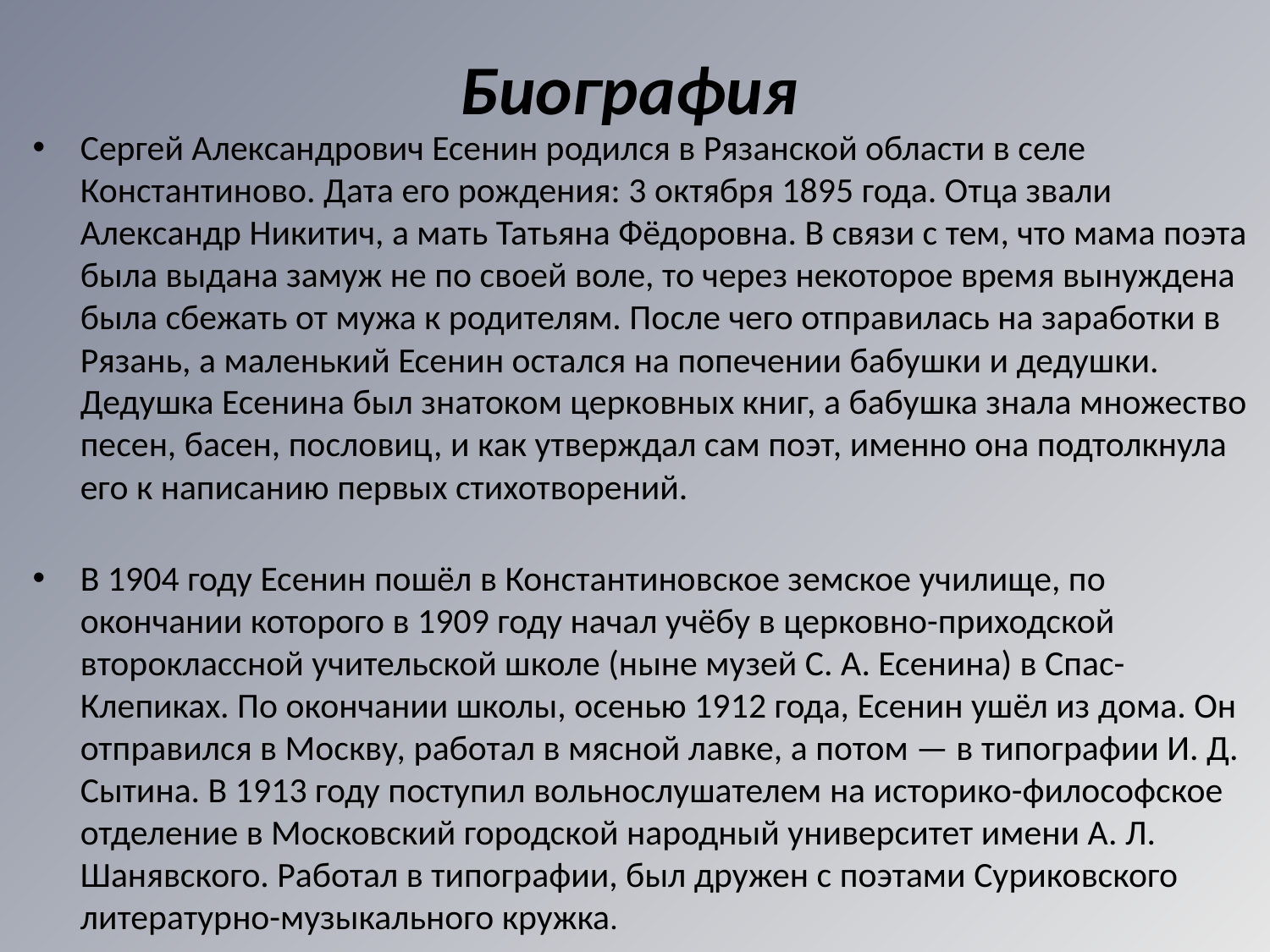

# Биография
Сергей Александрович Есенин родился в Рязанской области в селе Константиново. Дата его рождения: 3 октября 1895 года. Отца звали Александр Никитич, а мать Татьяна Фёдоровна. В связи с тем, что мама поэта была выдана замуж не по своей воле, то через некоторое время вынуждена была сбежать от мужа к родителям. После чего отправилась на заработки в Рязань, а маленький Есенин остался на попечении бабушки и дедушки. Дедушка Есенина был знатоком церковных книг, а бабушка знала множество песен, басен, пословиц, и как утверждал сам поэт, именно она подтолкнула его к написанию первых стихотворений.
В 1904 году Есенин пошёл в Константиновское земское училище, по окончании которого в 1909 году начал учёбу в церковно-приходской второклассной учительской школе (ныне музей С. А. Есенина) в Спас-Клепиках. По окончании школы, осенью 1912 года, Есенин ушёл из дома. Он отправился в Москву, работал в мясной лавке, а потом — в типографии И. Д. Сытина. В 1913 году поступил вольнослушателем на историко-философское отделение в Московский городской народный университет имени А. Л. Шанявского. Работал в типографии, был дружен с поэтами Суриковского литературно-музыкального кружка.